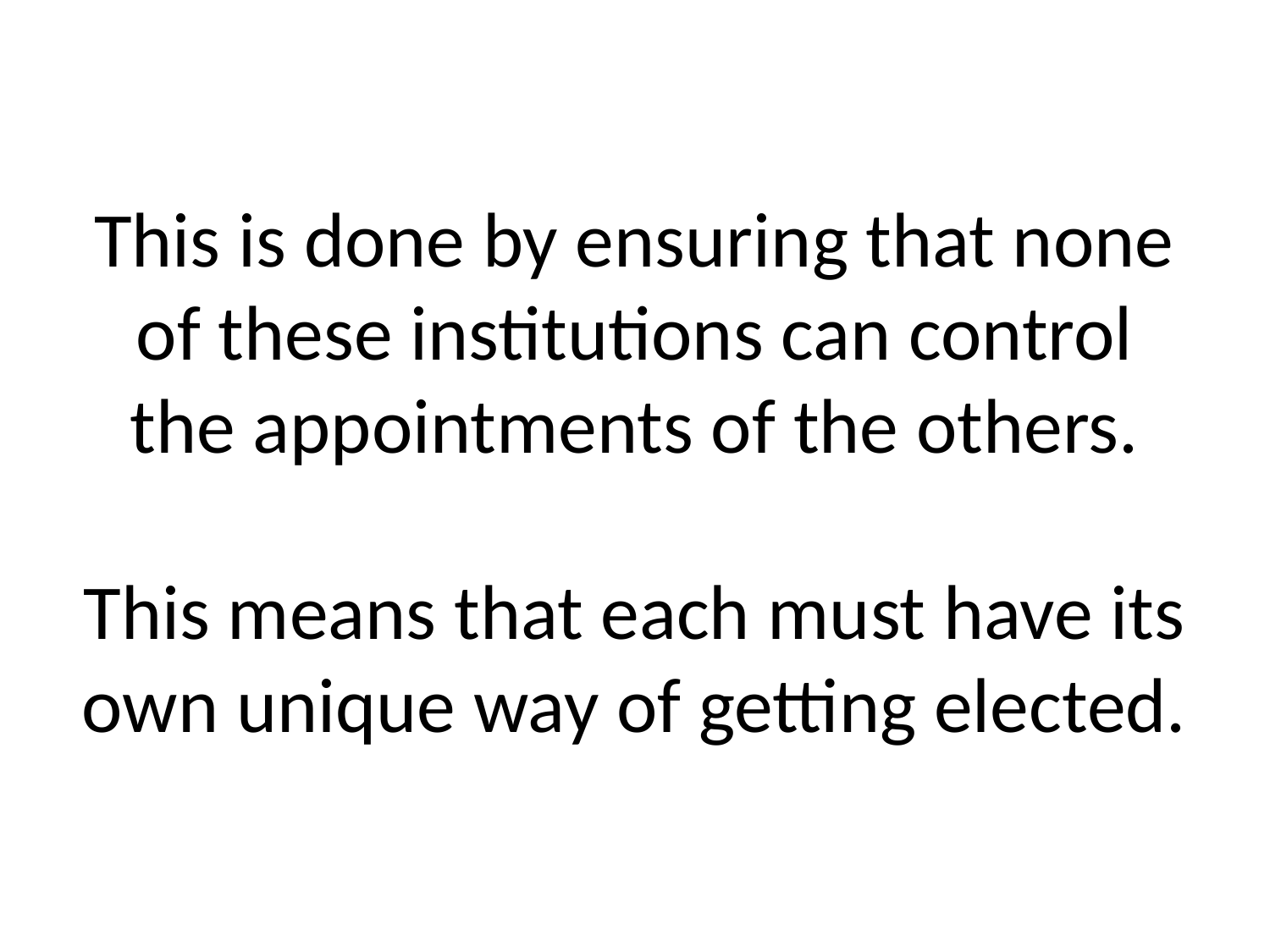

# This is done by ensuring that none of these institutions can control the appointments of the others. This means that each must have its own unique way of getting elected.